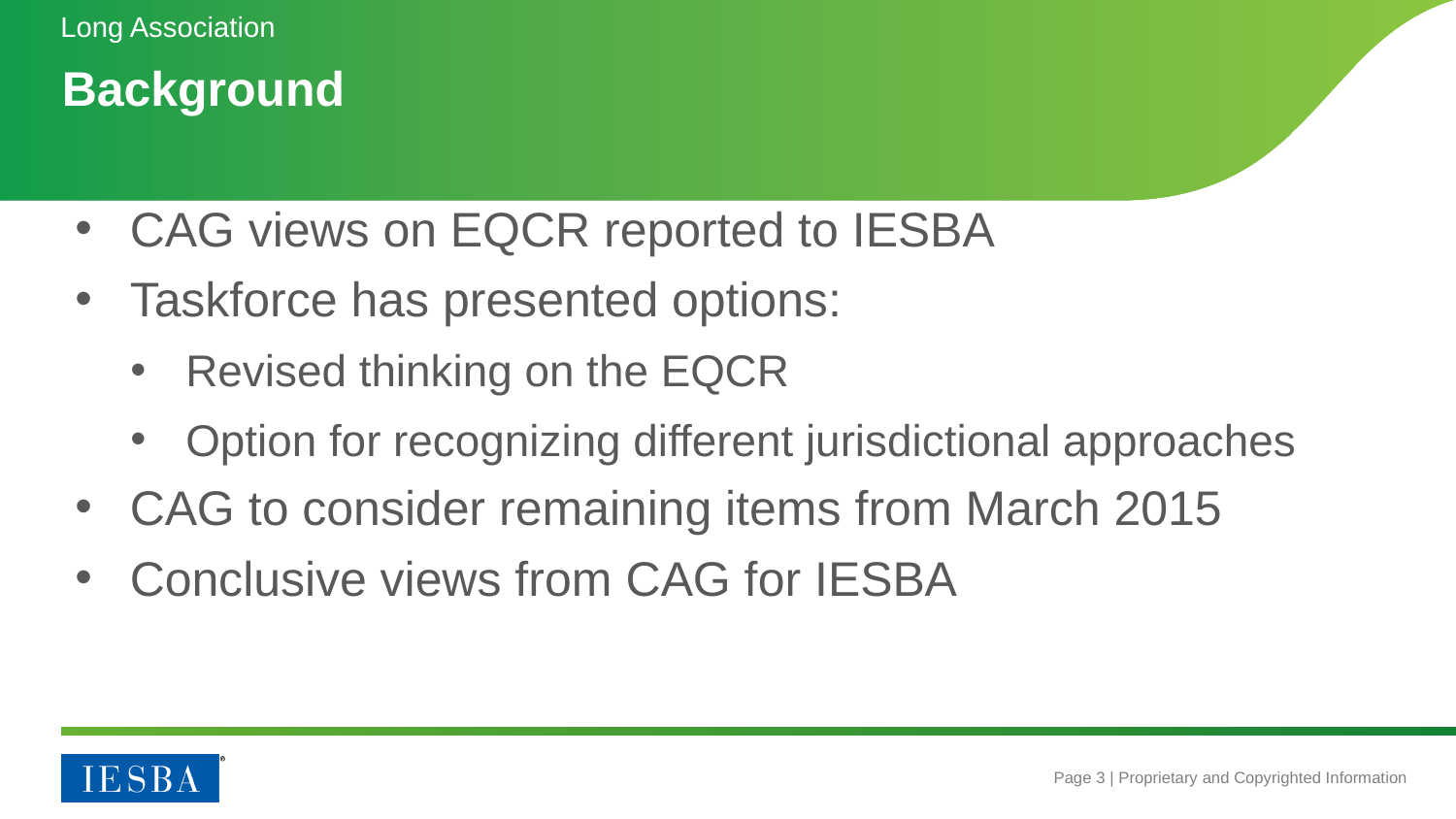

Long Association
# Background
CAG views on EQCR reported to IESBA
Taskforce has presented options:
Revised thinking on the EQCR
Option for recognizing different jurisdictional approaches
CAG to consider remaining items from March 2015
Conclusive views from CAG for IESBA